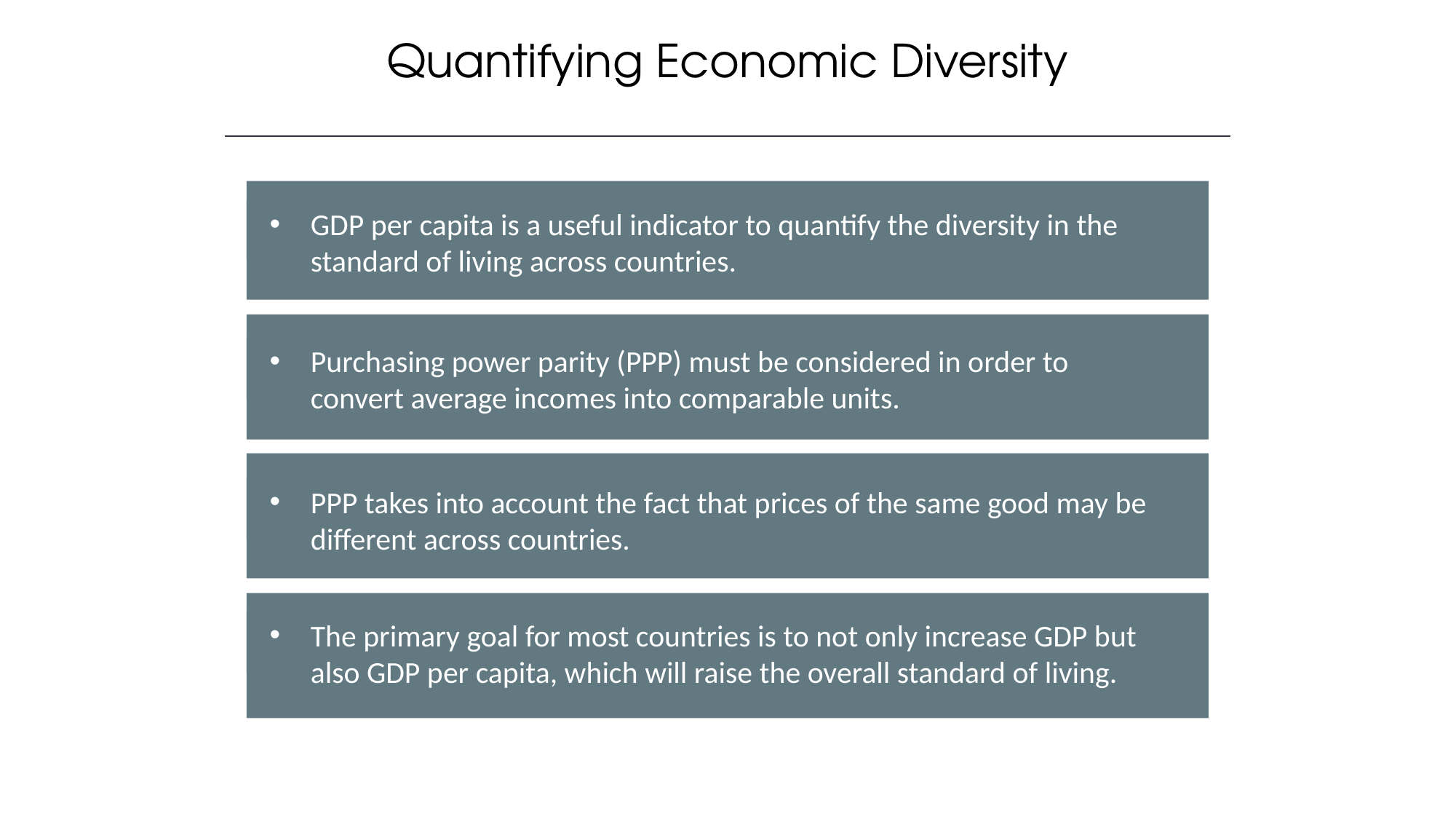

Quantifying Economic Diversity

GDP per capita is a useful indicator to quantify the diversity in the standard of living across countries.

Purchasing power parity (PPP) must be considered in order to convert average incomes into comparable units.

PPP takes into account the fact that prices of the same good may be different across countries.

The primary goal for most countries is to not only increase GDP but also GDP per capita, which will raise the overall standard of living.